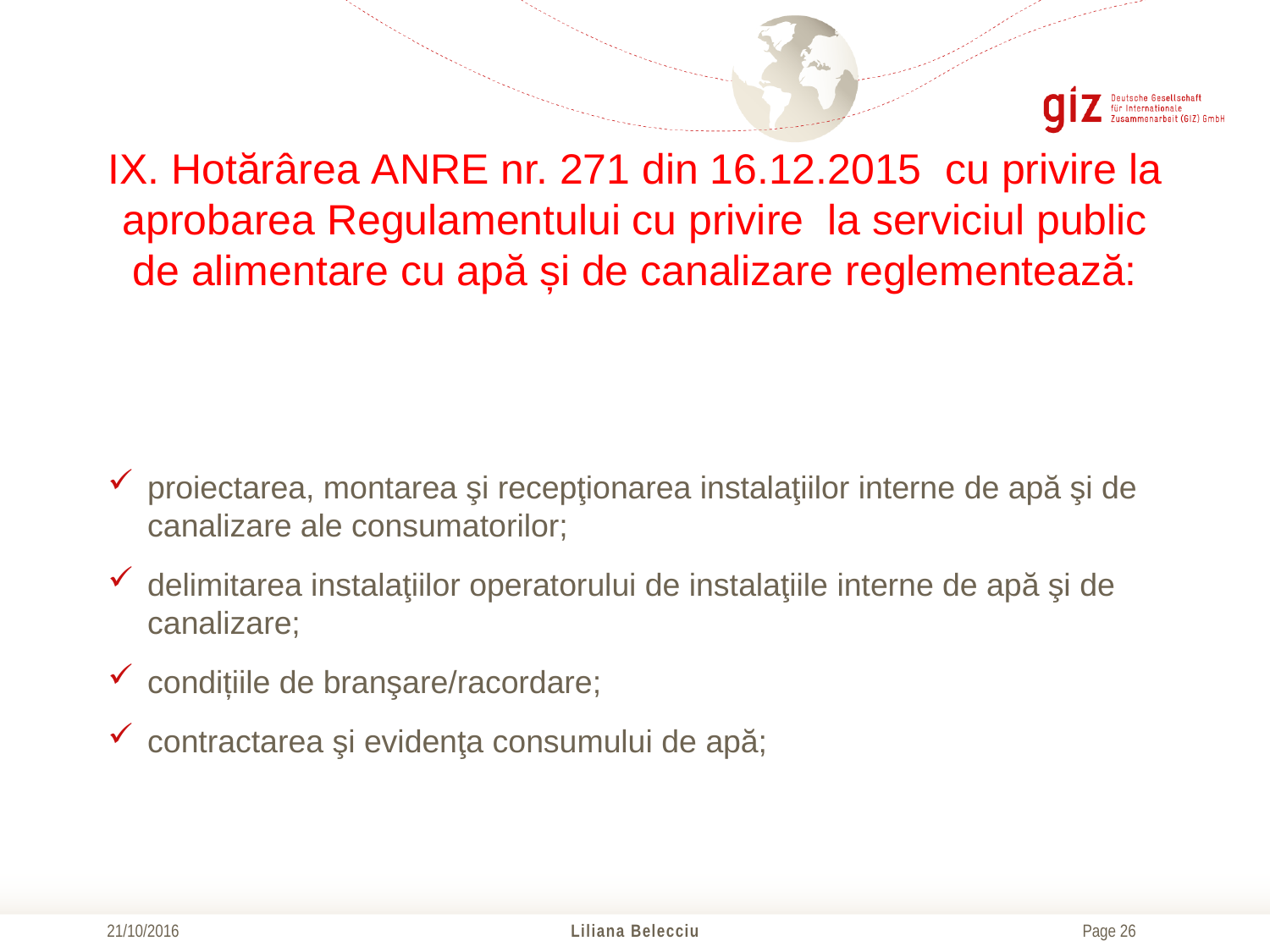

# IX. Hotărârea ANRE nr. 271 din 16.12.2015  cu privire la aprobarea Regulamentului cu privire  la serviciul public de alimentare cu apă și de canalizare reglementează:

proiectarea, montarea şi recepţionarea instalaţiilor interne de apă şi de canalizare ale consumatorilor;
delimitarea instalaţiilor operatorului de instalaţiile interne de apă şi de canalizare;
condițiile de branşare/racordare;
contractarea şi evidenţa consumului de apă;
21/10/2016
Liliana Belecciu